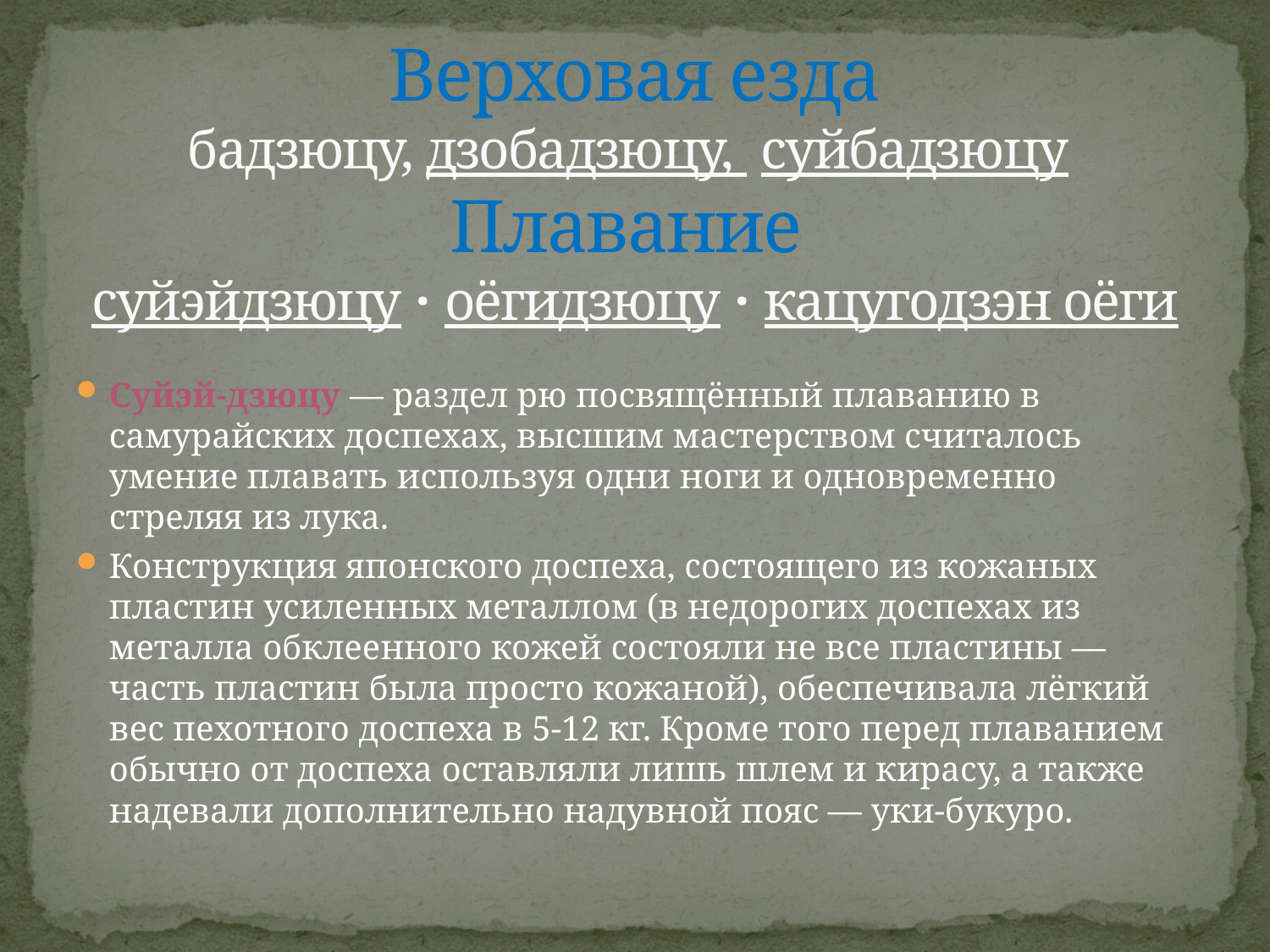

# Верховая езда бадзюцу, дзобадзюцу,  суйбадзюцу Плавание суйэйдзюцу · оёгидзюцу · кацугодзэн оёги
Суйэй-дзюцу — раздел рю посвящённый плаванию в самурайских доспехах, высшим мастерством считалось умение плавать используя одни ноги и одновременно стреляя из лука.
Конструкция японского доспеха, состоящего из кожаных пластин усиленных металлом (в недорогих доспехах из металла обклеенного кожей состояли не все пластины — часть пластин была просто кожаной), обеспечивала лёгкий вес пехотного доспеха в 5-12 кг. Кроме того перед плаванием обычно от доспеха оставляли лишь шлем и кирасу, а также надевали дополнительно надувной пояс — уки-букуро.